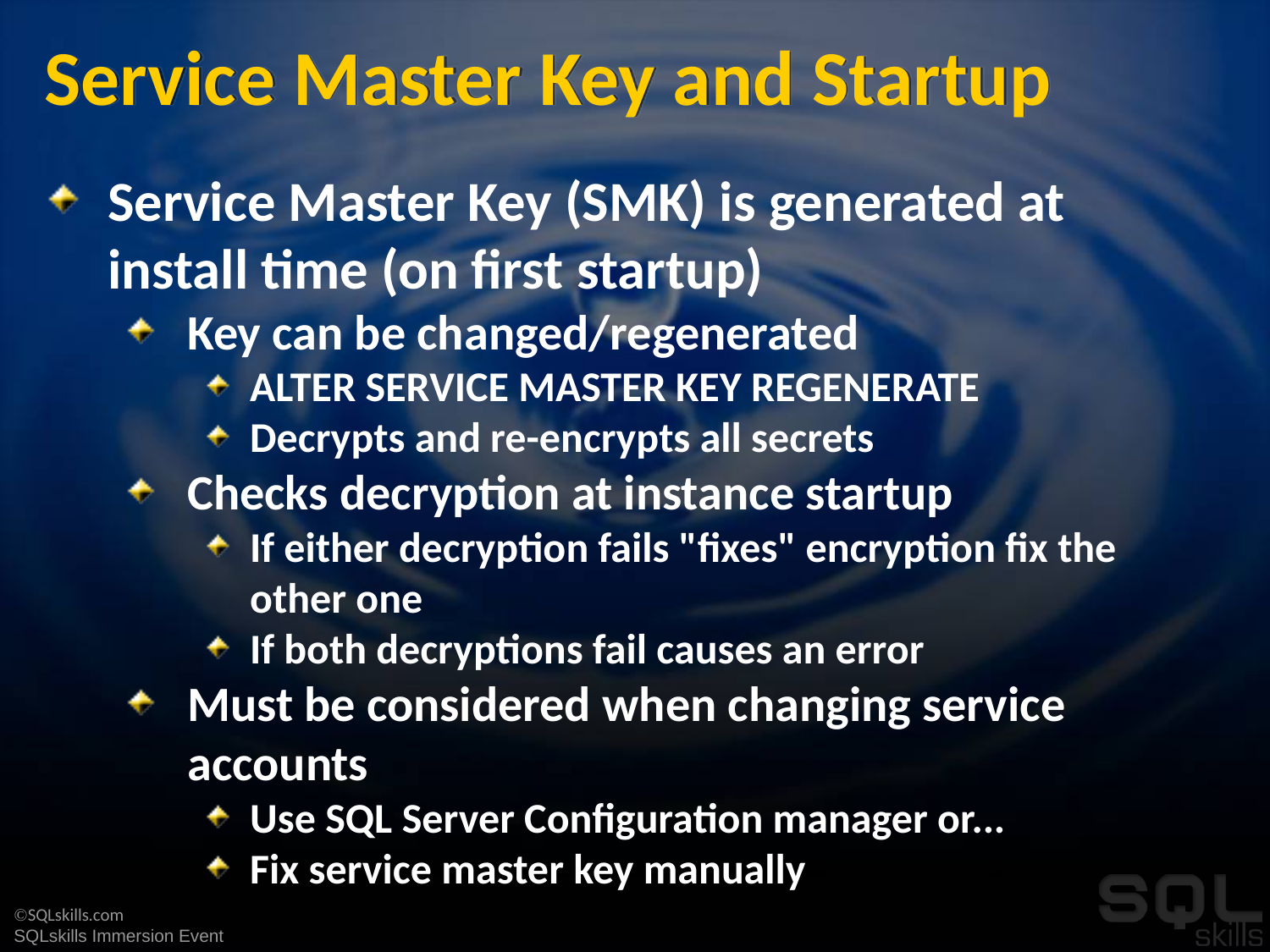

# Service Master Key and Startup
Service Master Key (SMK) is generated at install time (on first startup)
Key can be changed/regenerated
ALTER SERVICE MASTER KEY REGENERATE
Decrypts and re-encrypts all secrets
Checks decryption at instance startup
If either decryption fails "fixes" encryption fix the other one
If both decryptions fail causes an error
Must be considered when changing service accounts
Use SQL Server Configuration manager or...
Fix service master key manually